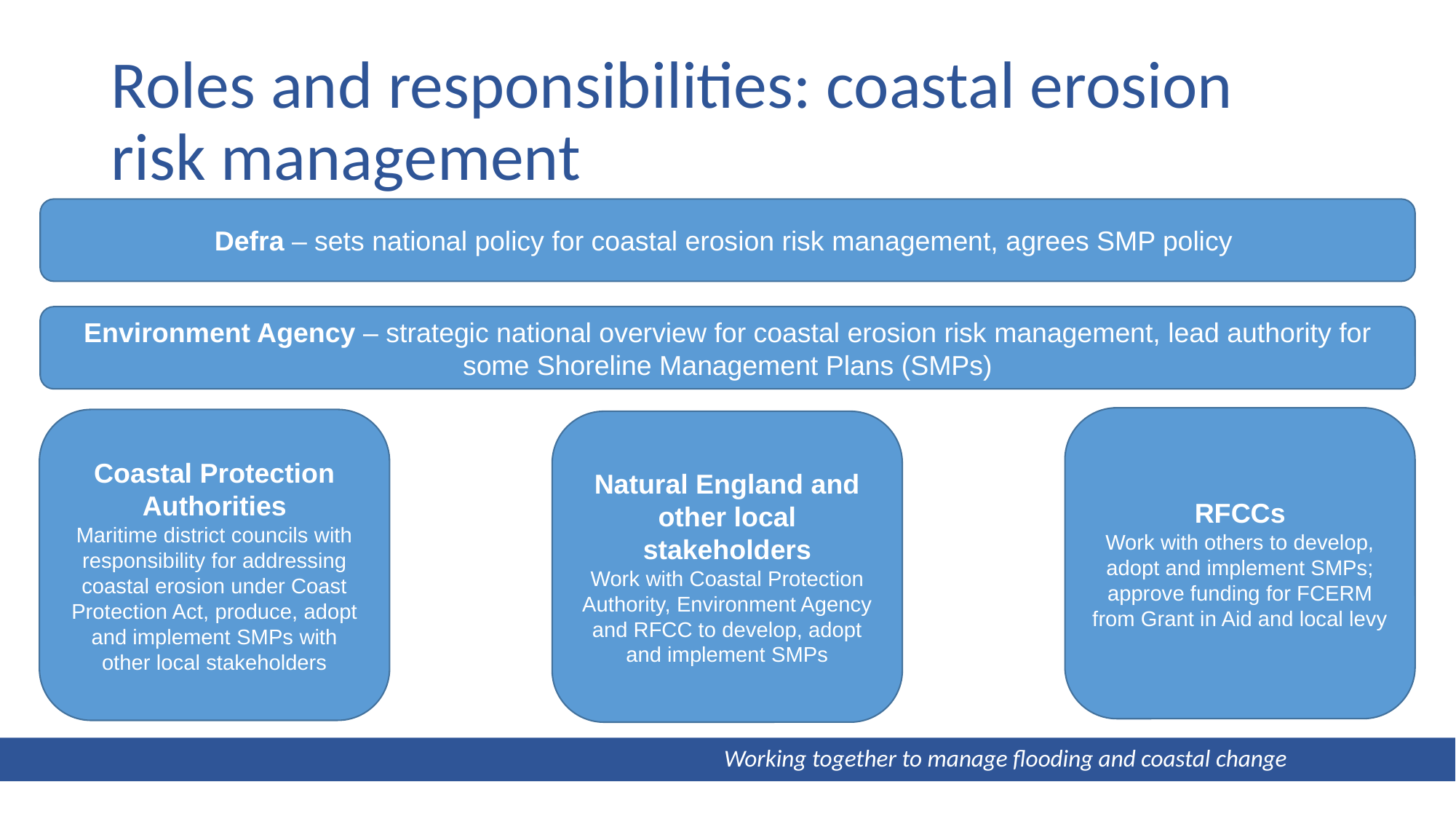

# Roles and responsibilities: coastal erosion risk management
Defra – sets national policy for coastal erosion risk management, agrees SMP policy
Environment Agency – strategic national overview for coastal erosion risk management, lead authority for some Shoreline Management Plans (SMPs)
RFCCs
Work with others to develop, adopt and implement SMPs; approve funding for FCERM from Grant in Aid and local levy
Coastal Protection Authorities
Maritime district councils with responsibility for addressing coastal erosion under Coast Protection Act, produce, adopt and implement SMPs with other local stakeholders
Natural England and other local stakeholders
Work with Coastal Protection Authority, Environment Agency and RFCC to develop, adopt and implement SMPs
                                                                                                        Working together to manage flooding and coastal change